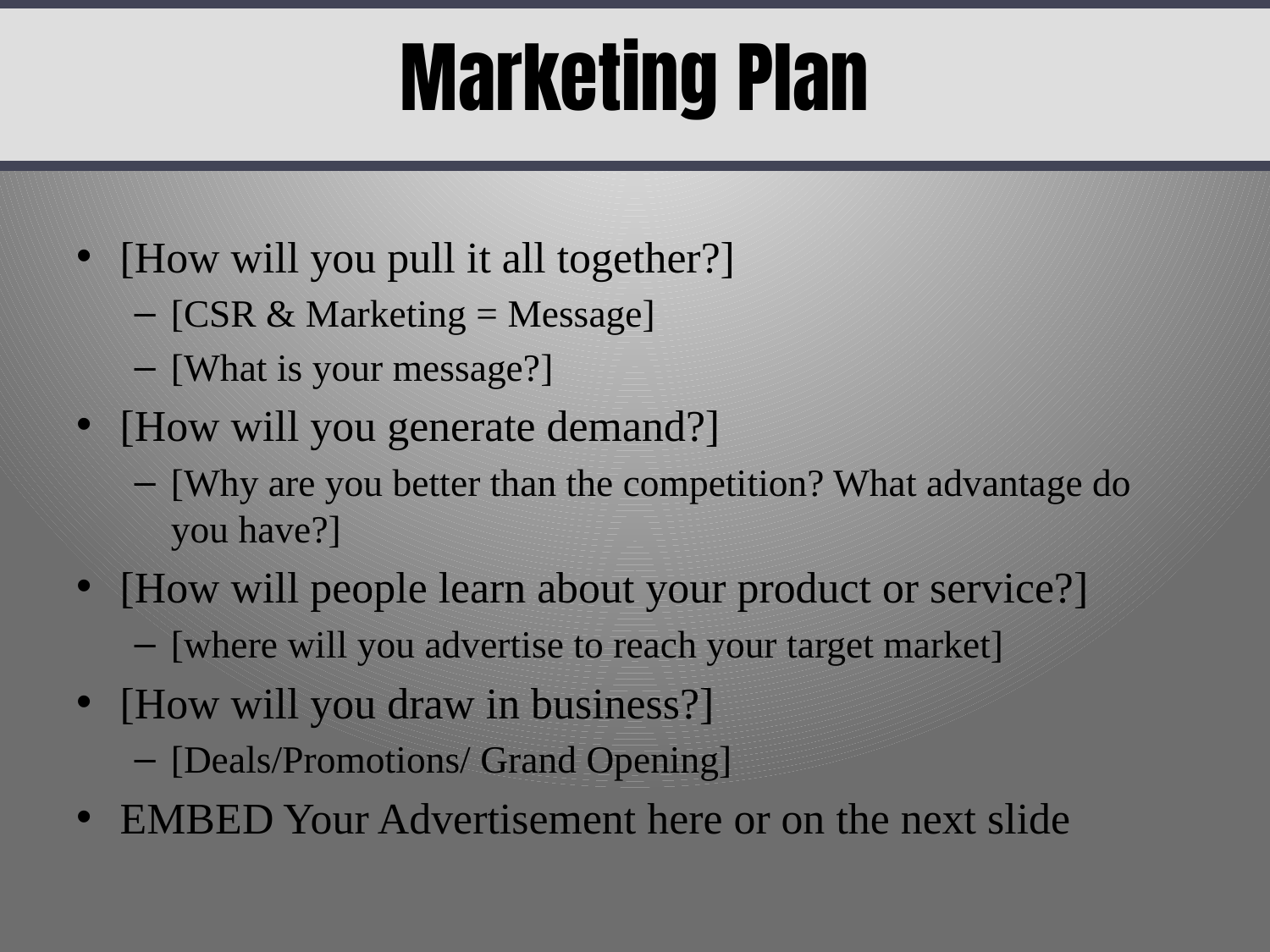

# Marketing Plan
[How will you pull it all together?]
[CSR & Marketing = Message]
[What is your message?]
[How will you generate demand?]
[Why are you better than the competition? What advantage do you have?]
[How will people learn about your product or service?]
[where will you advertise to reach your target market]
[How will you draw in business?]
[Deals/Promotions/ Grand Opening]
EMBED Your Advertisement here or on the next slide